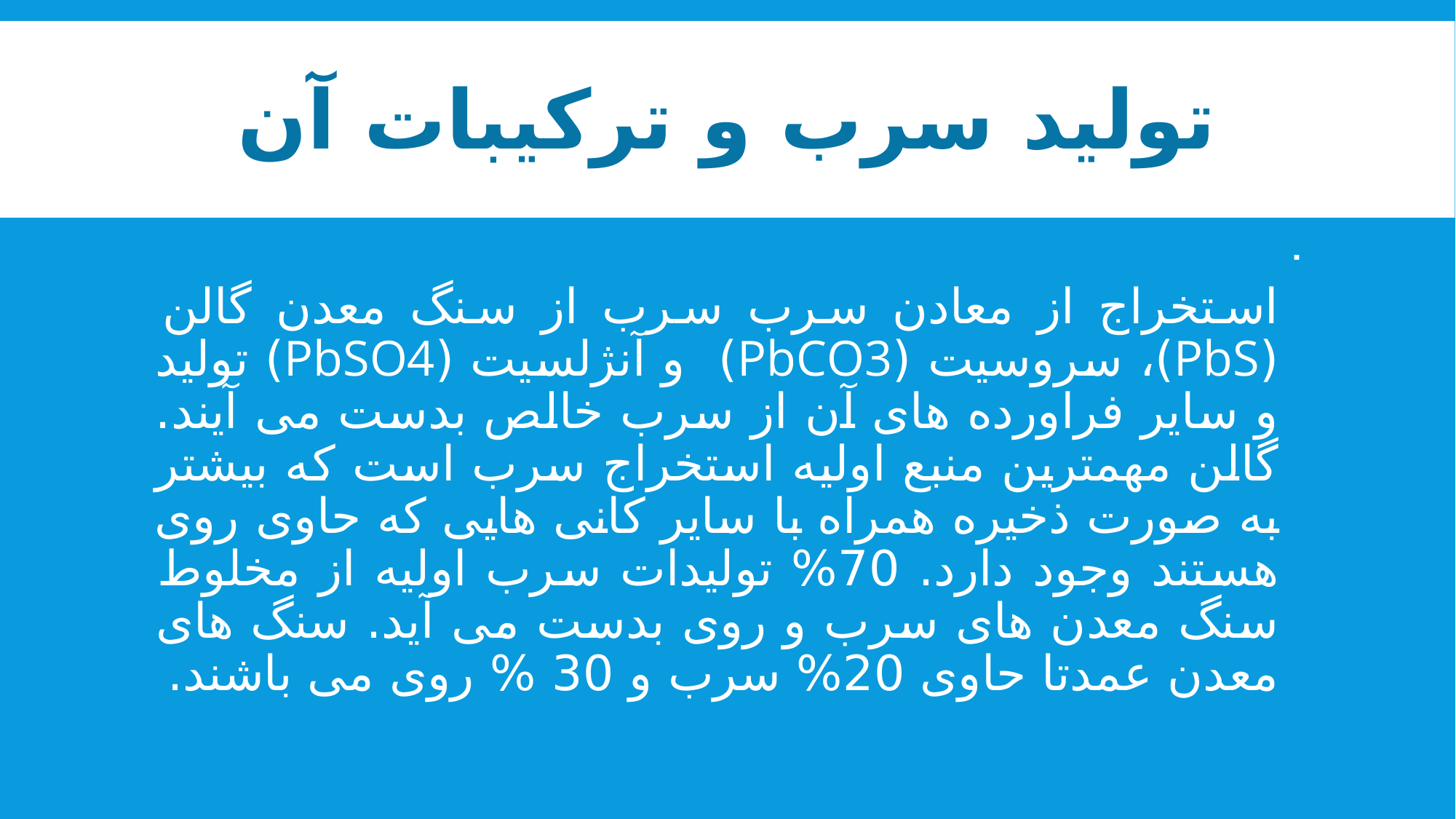

# تولید سرب و ترکیبات آن
استخراج از معادن سرب سرب از سنگ معدن گالن (PbS)، سروسیت (PbCO3)  و آنژلسیت (PbSO4) تولید و سایر فراورده های آن از سرب خالص بدست می آیند. گالن مهمترین منبع اولیه استخراج سرب است که بیشتر به صورت ذخیره همراه با سایر کانی هایی که حاوی روی هستند وجود دارد. 70% تولیدات سرب اولیه از مخلوط سنگ معدن های سرب و روی بدست می آید. سنگ های معدن عمدتا حاوی 20% سرب و 30 % روی می باشند.